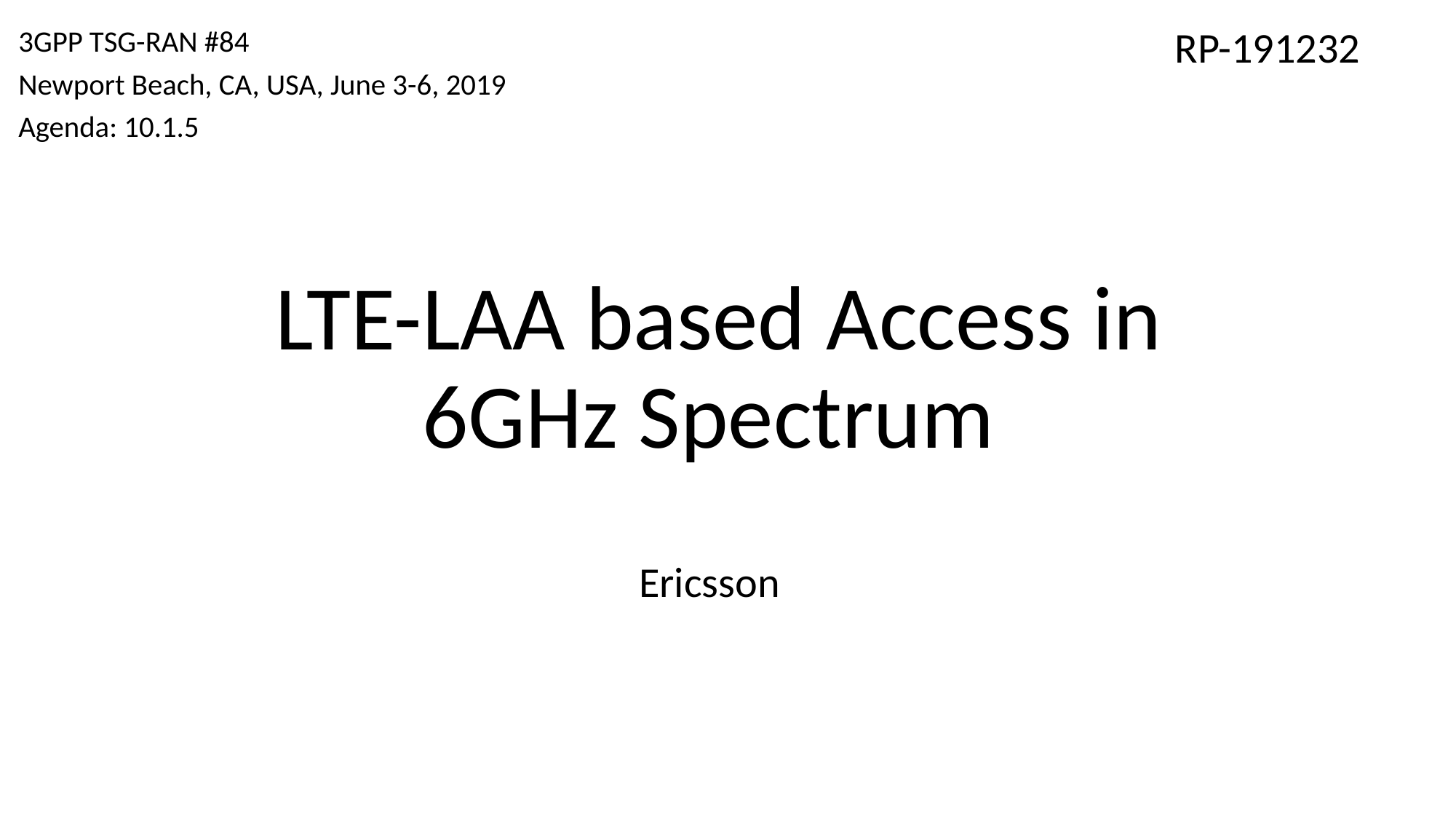

RP-191232

3GPP TSG-RAN #84
Newport Beach, CA, USA, June 3-6, 2019
Agenda: 10.1.5

# LTE-LAA based Access in 6GHz Spectrum
Ericsson